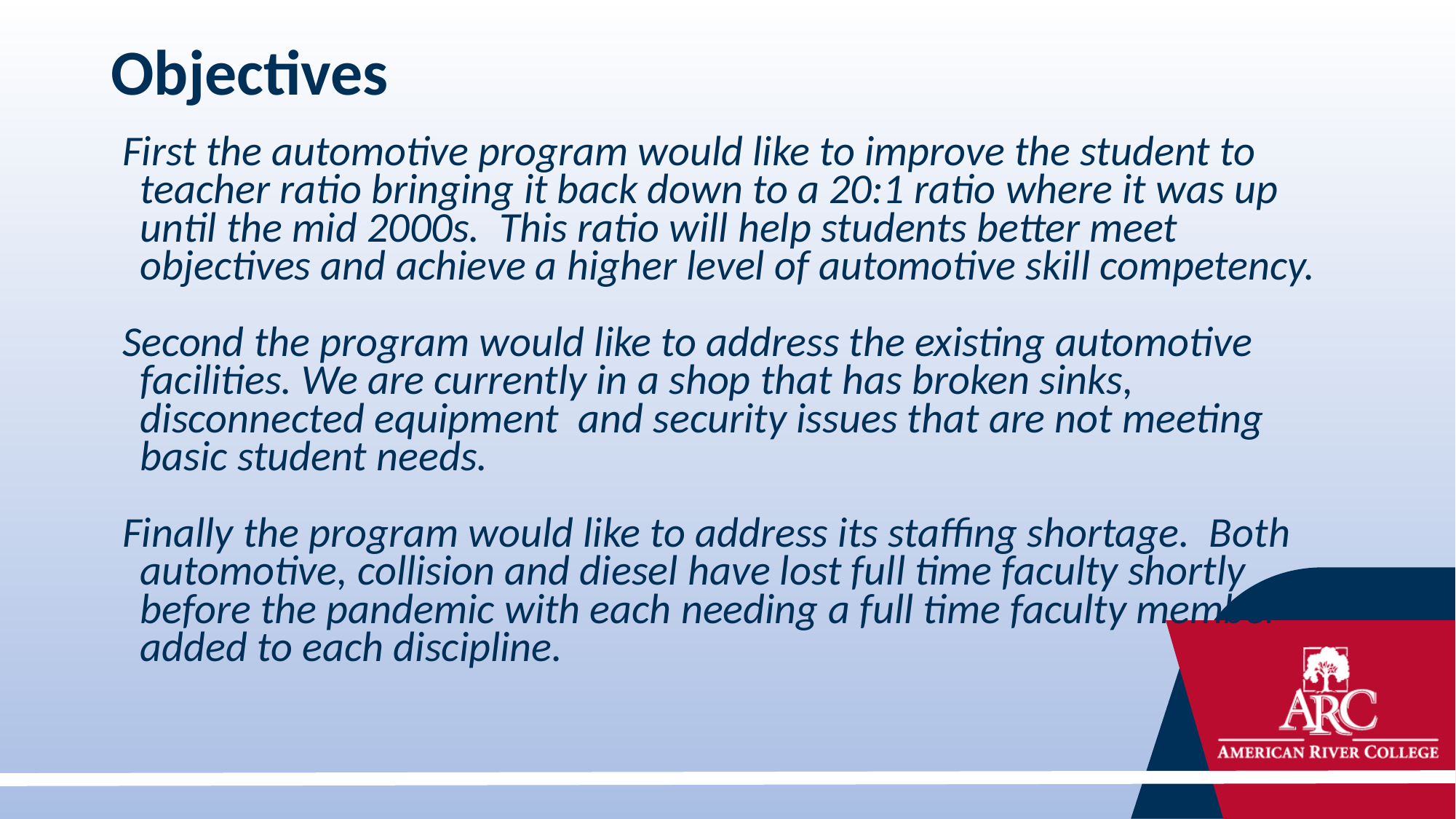

# Objectives
First the automotive program would like to improve the student to teacher ratio bringing it back down to a 20:1 ratio where it was up until the mid 2000s.  This ratio will help students better meet objectives and achieve a higher level of automotive skill competency.

Second the program would like to address the existing automotive facilities. We are currently in a shop that has broken sinks, disconnected equipment  and security issues that are not meeting basic student needs.

Finally the program would like to address its staffing shortage.  Both automotive, collision and diesel have lost full time faculty shortly before the pandemic with each needing a full time faculty member added to each discipline.